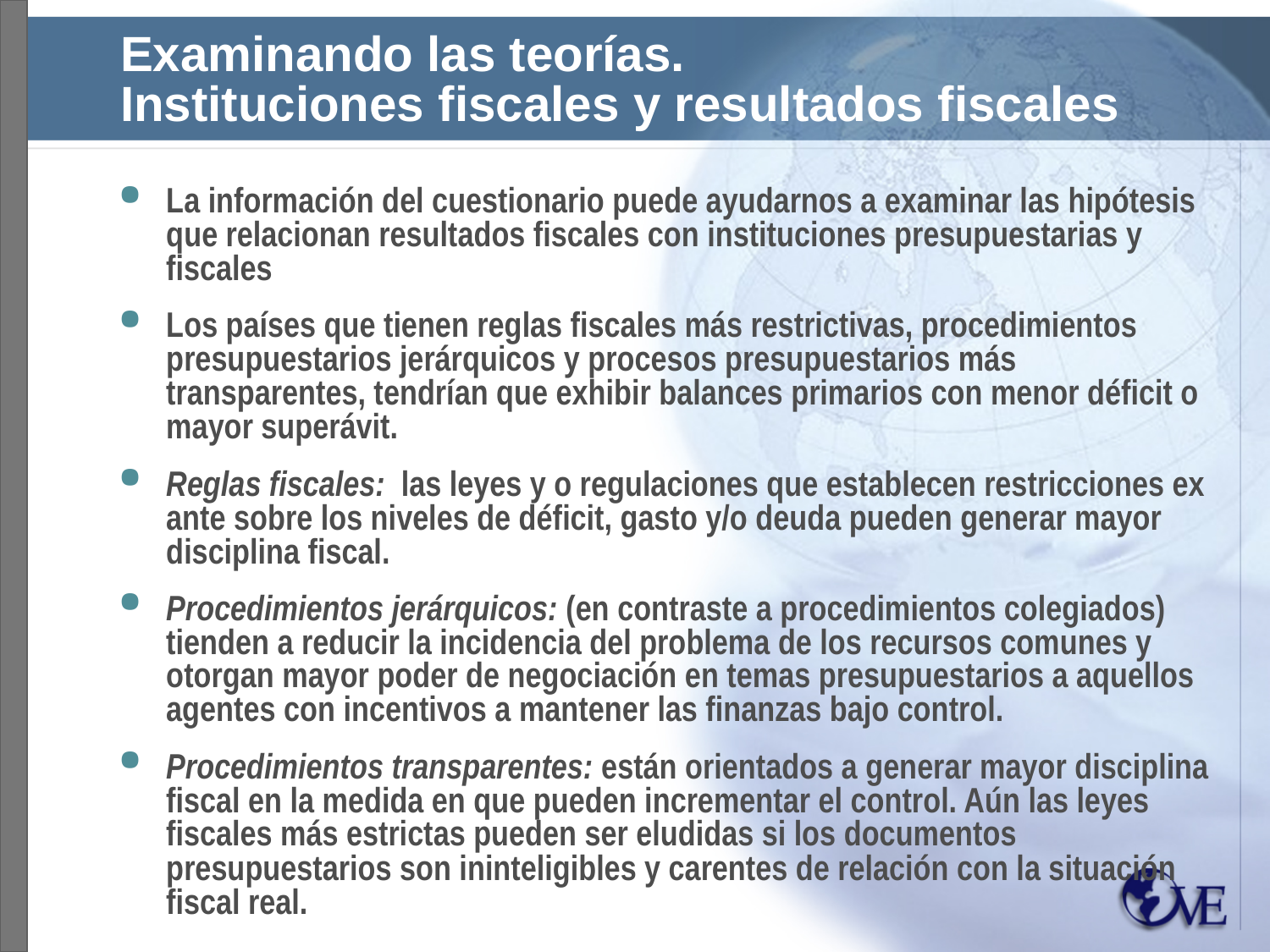

# Examinando las teorías. Instituciones fiscales y resultados fiscales
La información del cuestionario puede ayudarnos a examinar las hipótesis que relacionan resultados fiscales con instituciones presupuestarias y fiscales
Los países que tienen reglas fiscales más restrictivas, procedimientos presupuestarios jerárquicos y procesos presupuestarios más transparentes, tendrían que exhibir balances primarios con menor déficit o mayor superávit.
Reglas fiscales:  las leyes y o regulaciones que establecen restricciones ex ante sobre los niveles de déficit, gasto y/o deuda pueden generar mayor disciplina fiscal.
Procedimientos jerárquicos: (en contraste a procedimientos colegiados) tienden a reducir la incidencia del problema de los recursos comunes y otorgan mayor poder de negociación en temas presupuestarios a aquellos agentes con incentivos a mantener las finanzas bajo control.
Procedimientos transparentes: están orientados a generar mayor disciplina fiscal en la medida en que pueden incrementar el control. Aún las leyes fiscales más estrictas pueden ser eludidas si los documentos presupuestarios son ininteligibles y carentes de relación con la situación fiscal real.